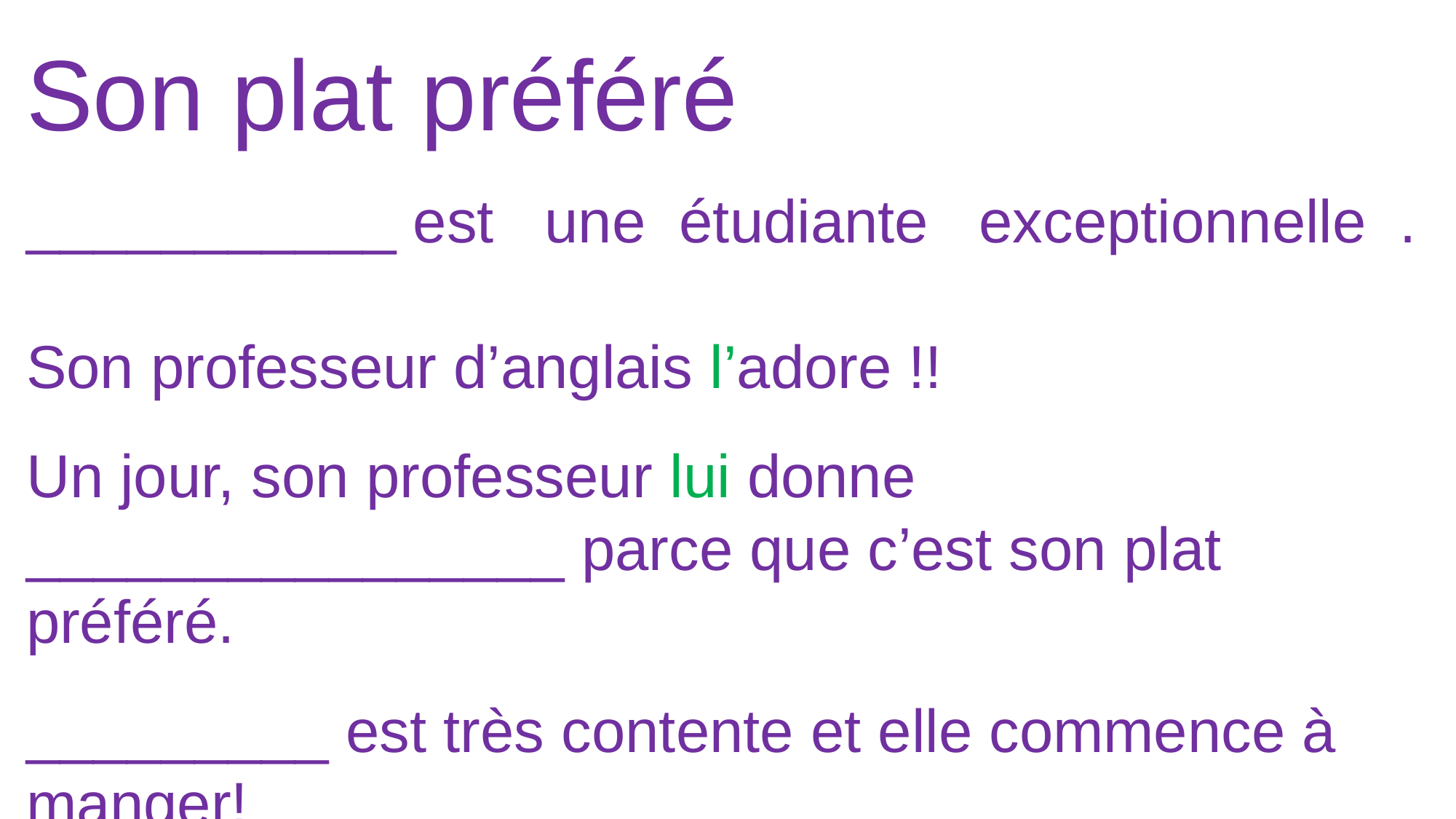

Son plat préféré
___________ est   une  étudiante   exceptionnelle  .
Son professeur d’anglais l’adore !!

Un jour, son professeur lui donne ________________ parce que c’est son plat préféré.

_________ est très contente et elle commence à manger!

le/la = the OR him/her/it		lui = to him/to her